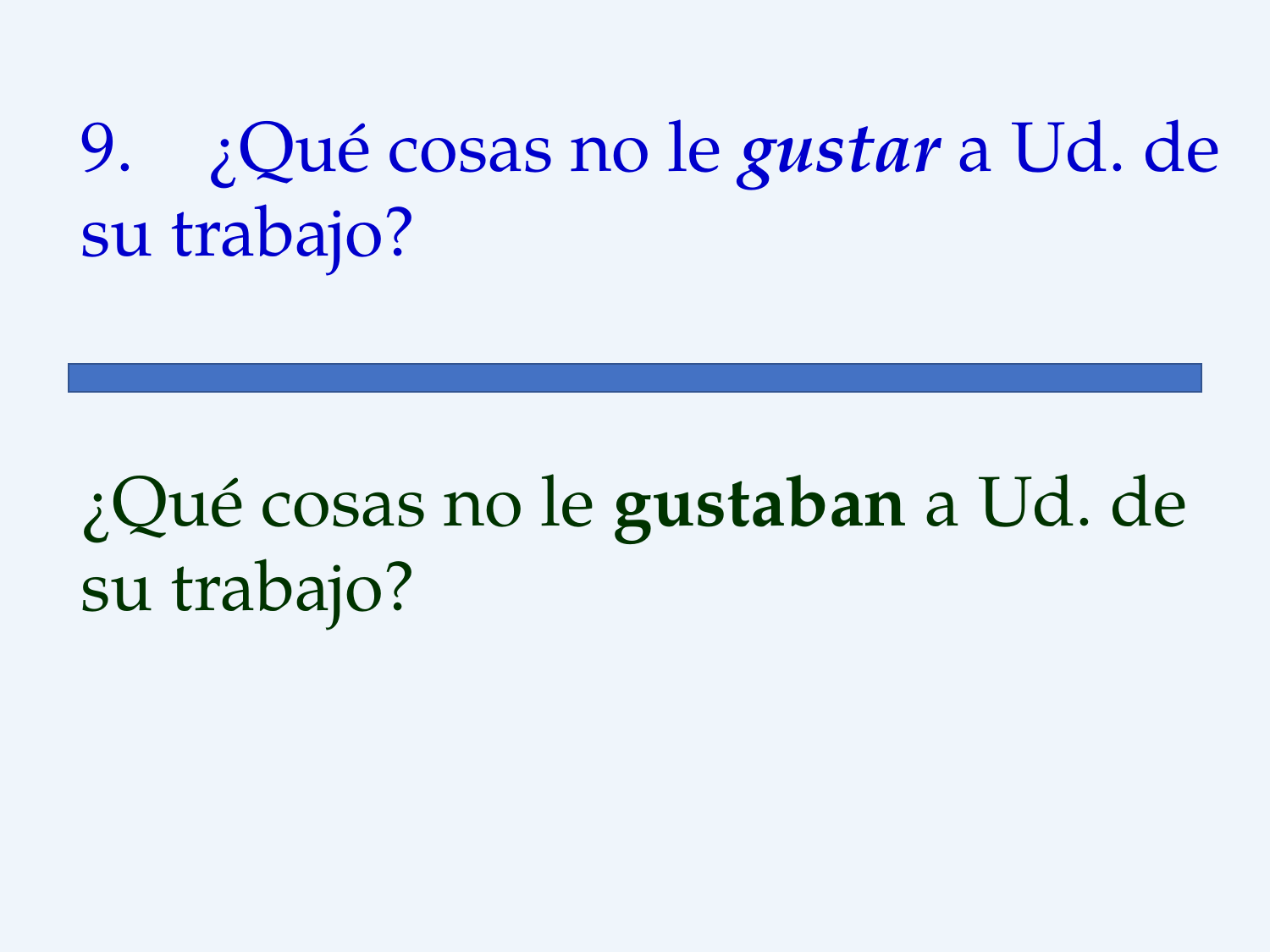

9.	¿Qué cosas no le gustar a Ud. de su trabajo?

¿Qué cosas no le gustaban a Ud. de su trabajo?